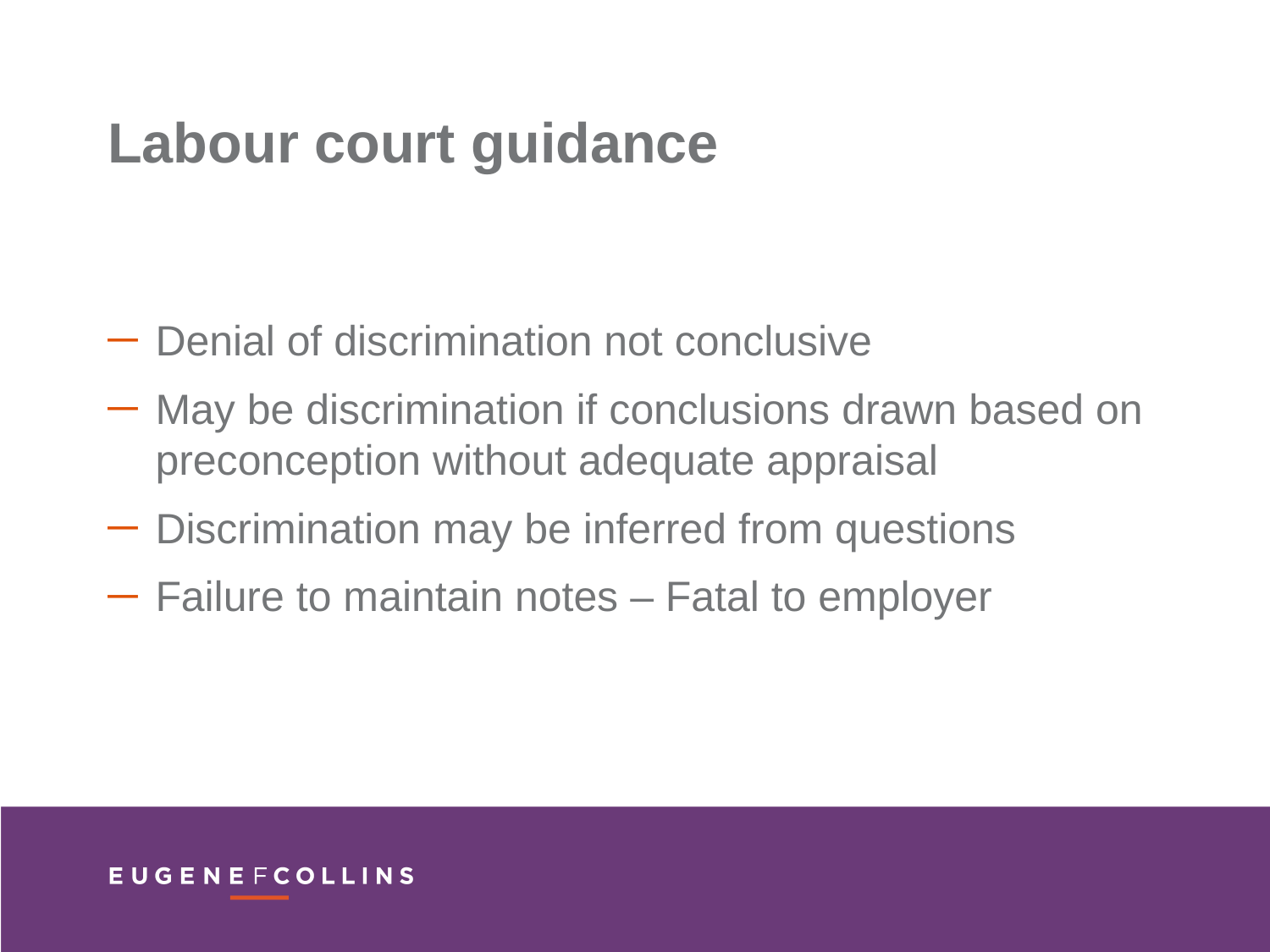

Labour court guidance
Denial of discrimination not conclusive
May be discrimination if conclusions drawn based on preconception without adequate appraisal
Discrimination may be inferred from questions
Failure to maintain notes – Fatal to employer